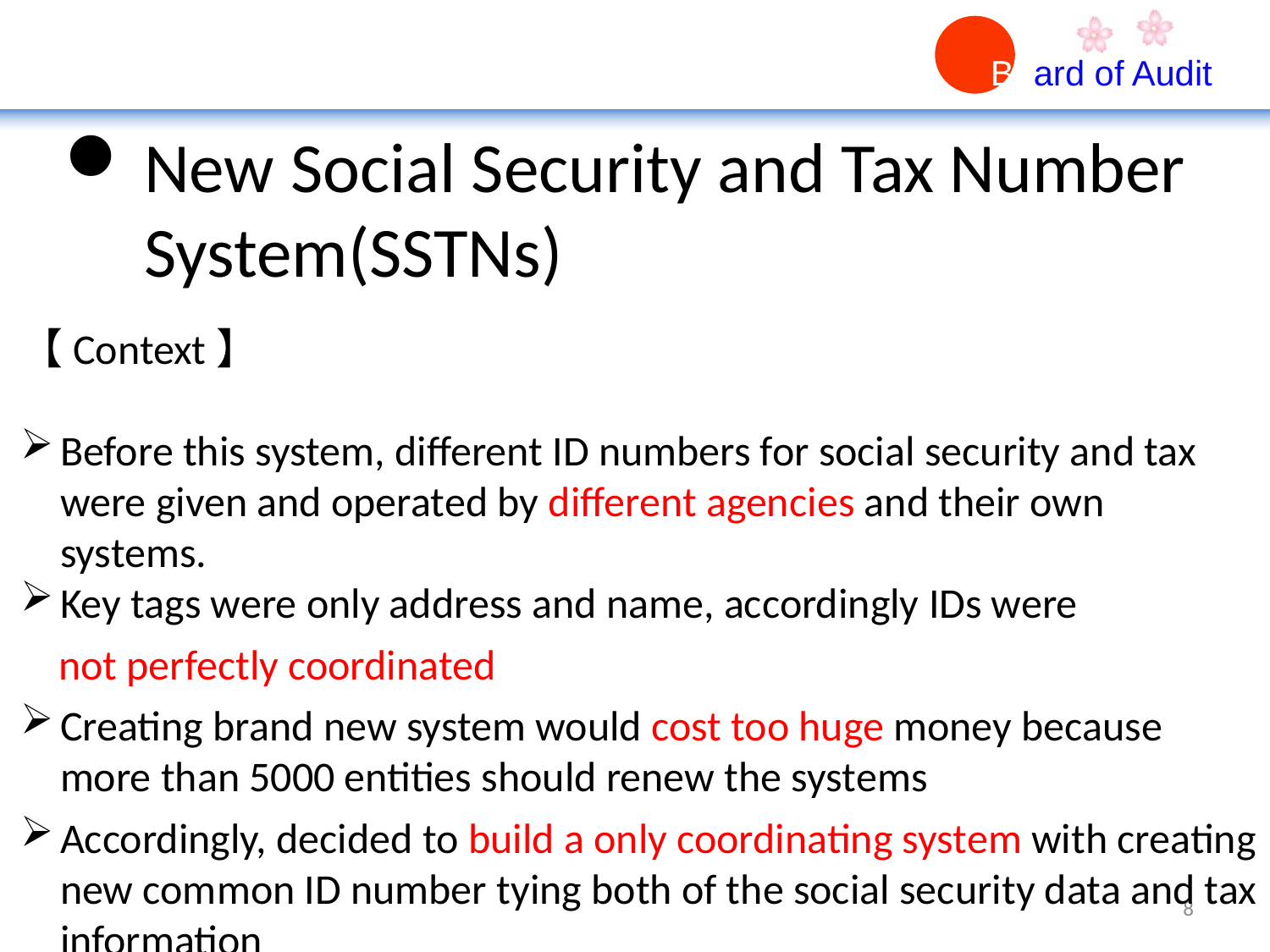

New Social Security and Tax Number System(SSTNs)
【Context】

Before this system, different ID numbers for social security and tax were given and operated by different agencies and their own systems.
Key tags were only address and name, accordingly IDs were
    not perfectly coordinated
Creating brand new system would cost too huge money because more than 5000 entities should renew the systems
Accordingly, decided to build a only coordinating system with creating new common ID number tying both of the social security data and tax information

8